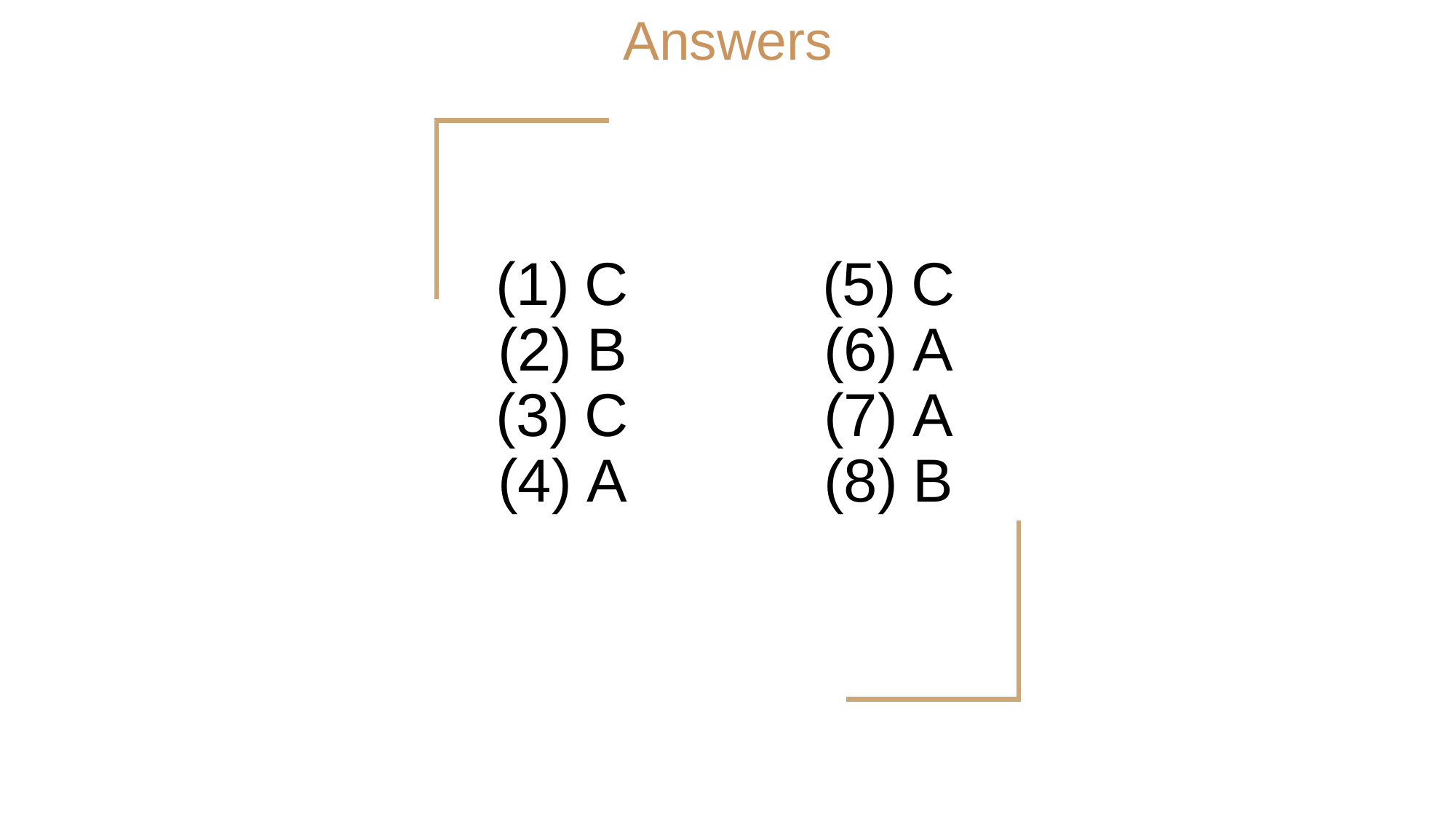

Answers

C
B
C
A

C
A
A
B